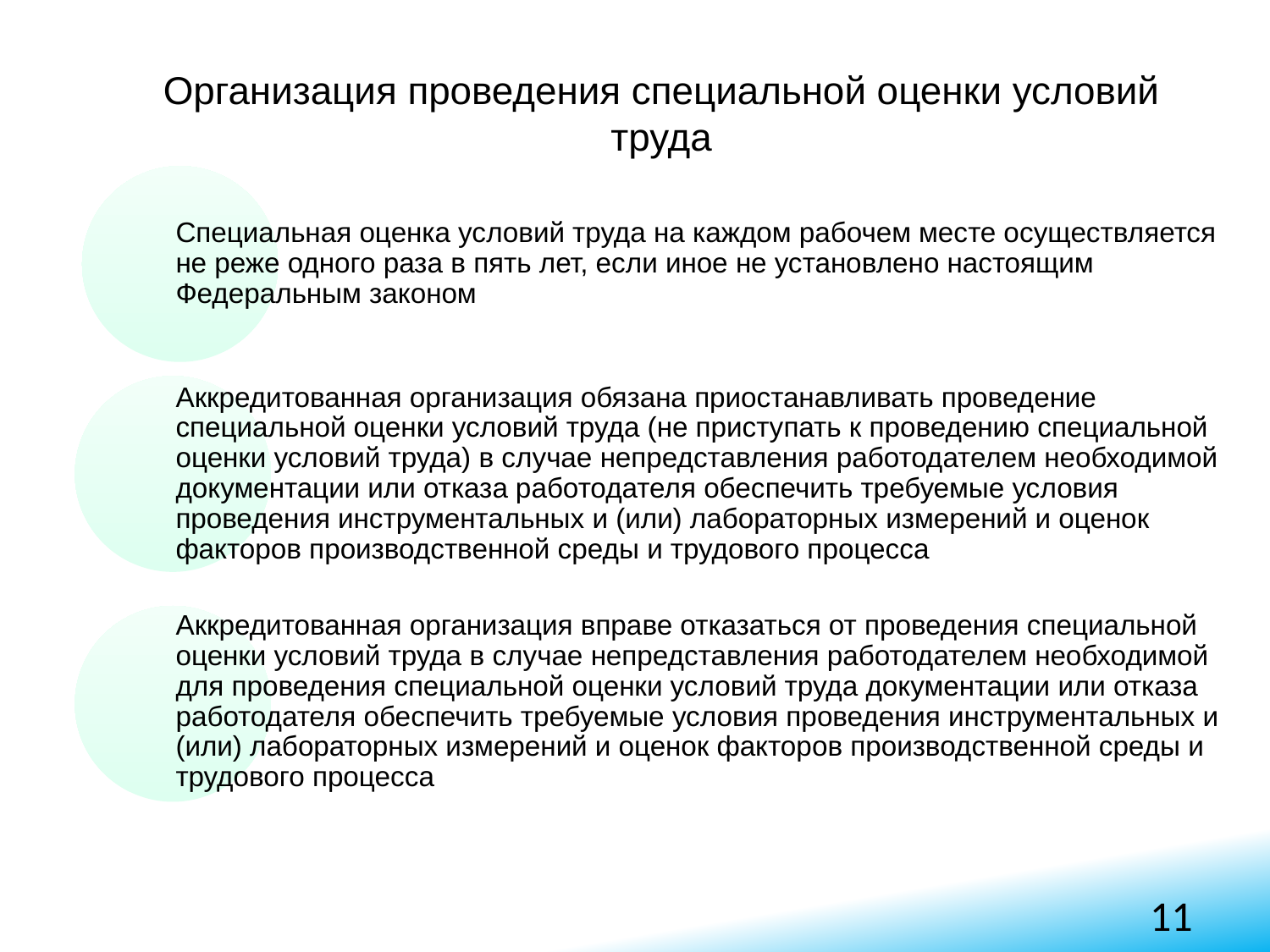

Организация проведения специальной оценки условий труда
Специальная оценка условий труда на каждом рабочем месте осуществляется не реже одного раза в пять лет, если иное не установлено настоящим Федеральным законом
Аккредитованная организация обязана приостанавливать проведение специальной оценки условий труда (не приступать к проведению специальной оценки условий труда) в случае непредставления работодателем необходимой документации или отказа работодателя обеспечить требуемые условия проведения инструментальных и (или) лабораторных измерений и оценок факторов производственной среды и трудового процесса
Аккредитованная организация вправе отказаться от проведения специальной оценки условий труда в случае непредставления работодателем необходимой для проведения специальной оценки условий труда документации или отказа работодателя обеспечить требуемые условия проведения инструментальных и (или) лабораторных измерений и оценок факторов производственной среды и трудового процесса
11